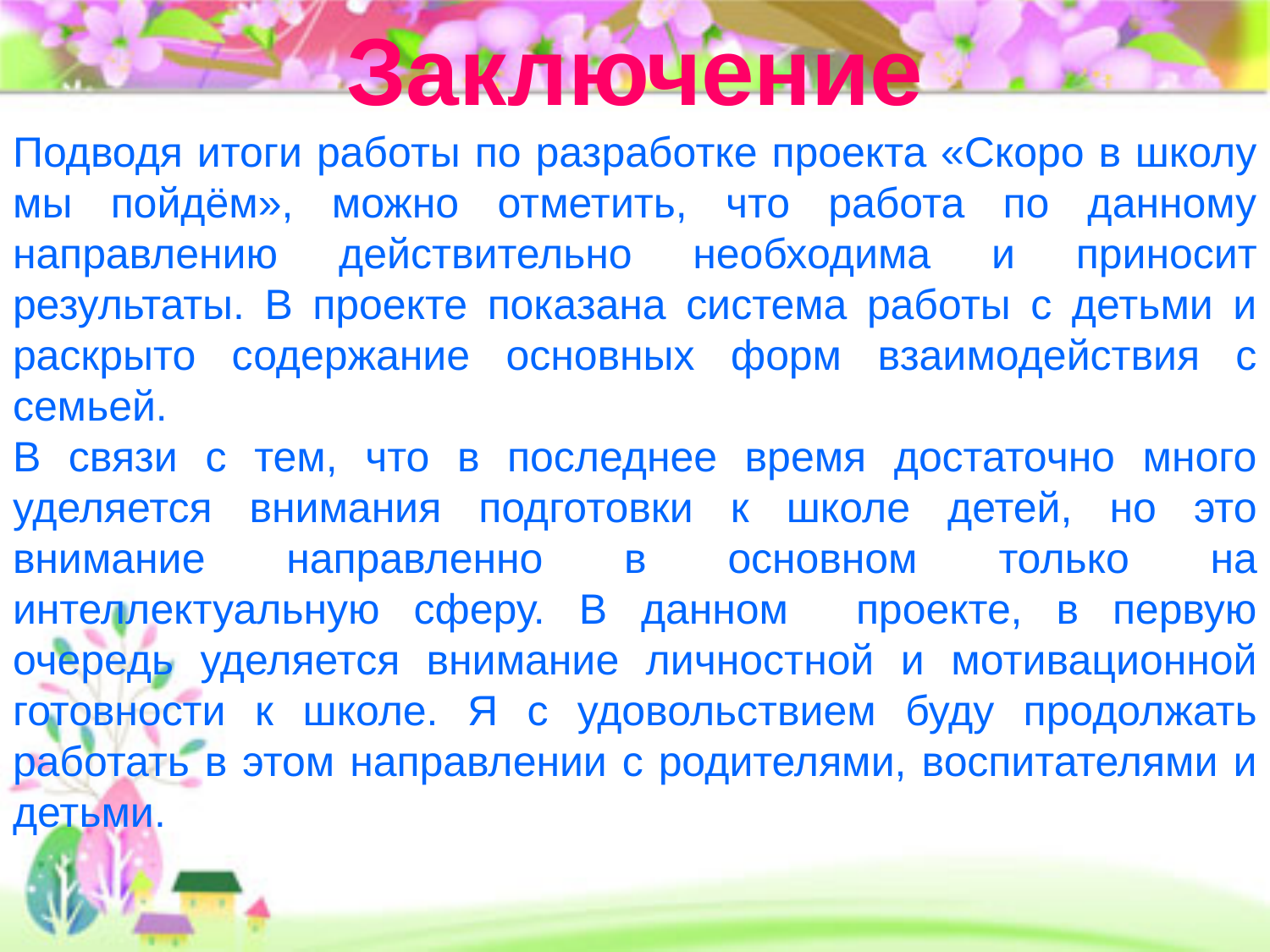

Заключение
Подводя итоги работы по разработке проекта «Скоро в школу мы пойдём», можно отметить, что работа по данному направлению действительно необходима и приносит результаты. В проекте показана система работы с детьми и раскрыто содержание основных форм взаимодействия с семьей.
В связи с тем, что в последнее время достаточно много уделяется внимания подготовки к школе детей, но это внимание направленно в основном только на интеллектуальную сферу. В данном  проекте, в первую очередь уделяется внимание личностной и мотивационной готовности к школе. Я с удовольствием буду продолжать работать в этом направлении с родителями, воспитателями и детьми.
#